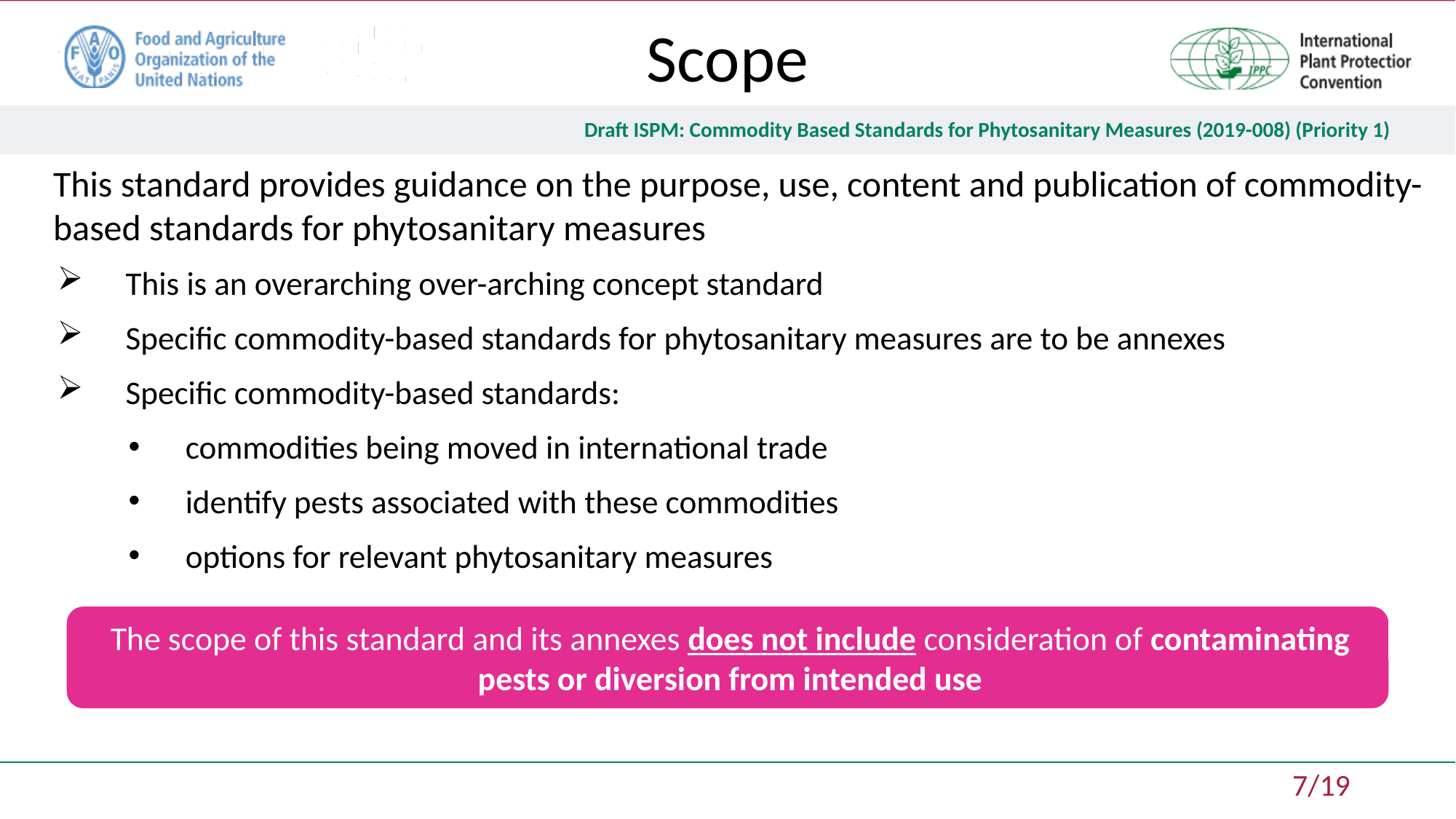

# Scope
This standard provides guidance on the purpose, use, content and publication of commodity-based standards for phytosanitary measures
This is an overarching over-arching concept standard
Specific commodity-based standards for phytosanitary measures are to be annexes
Specific commodity-based standards:
commodities being moved in international trade
identify pests associated with these commodities
options for relevant phytosanitary measures
The scope of this standard and its annexes does not include consideration of contaminating pests or diversion from intended use